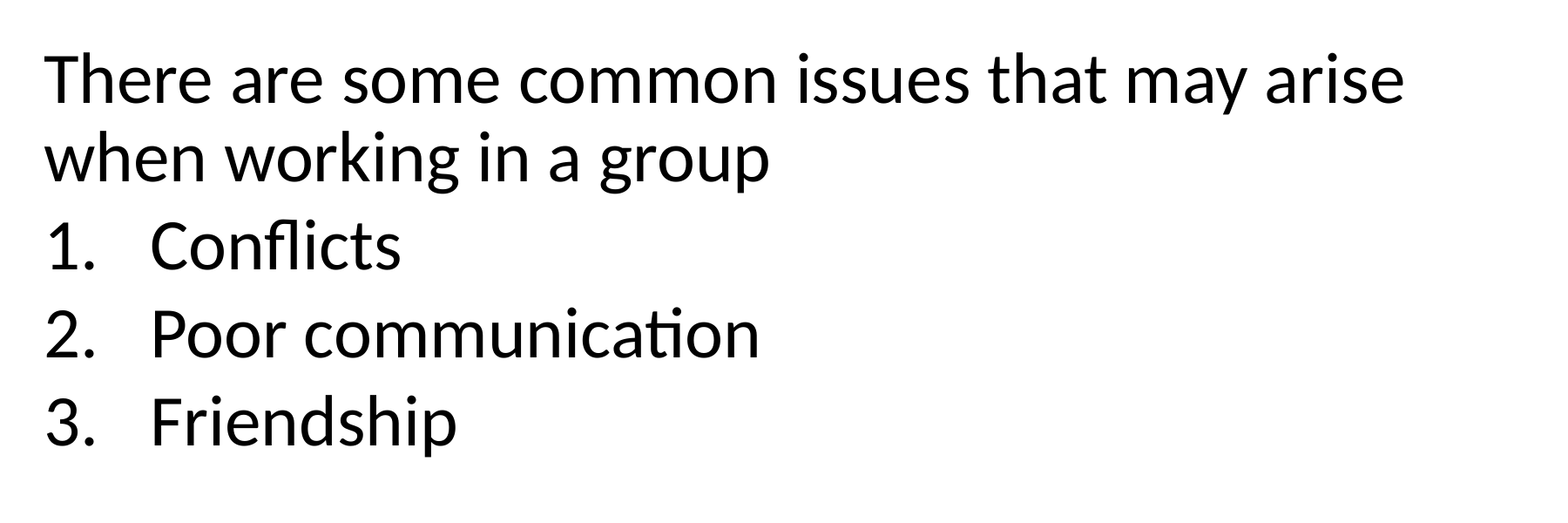

There are some common issues that may arise when working in a group
Conflicts
Poor communication
Friendship